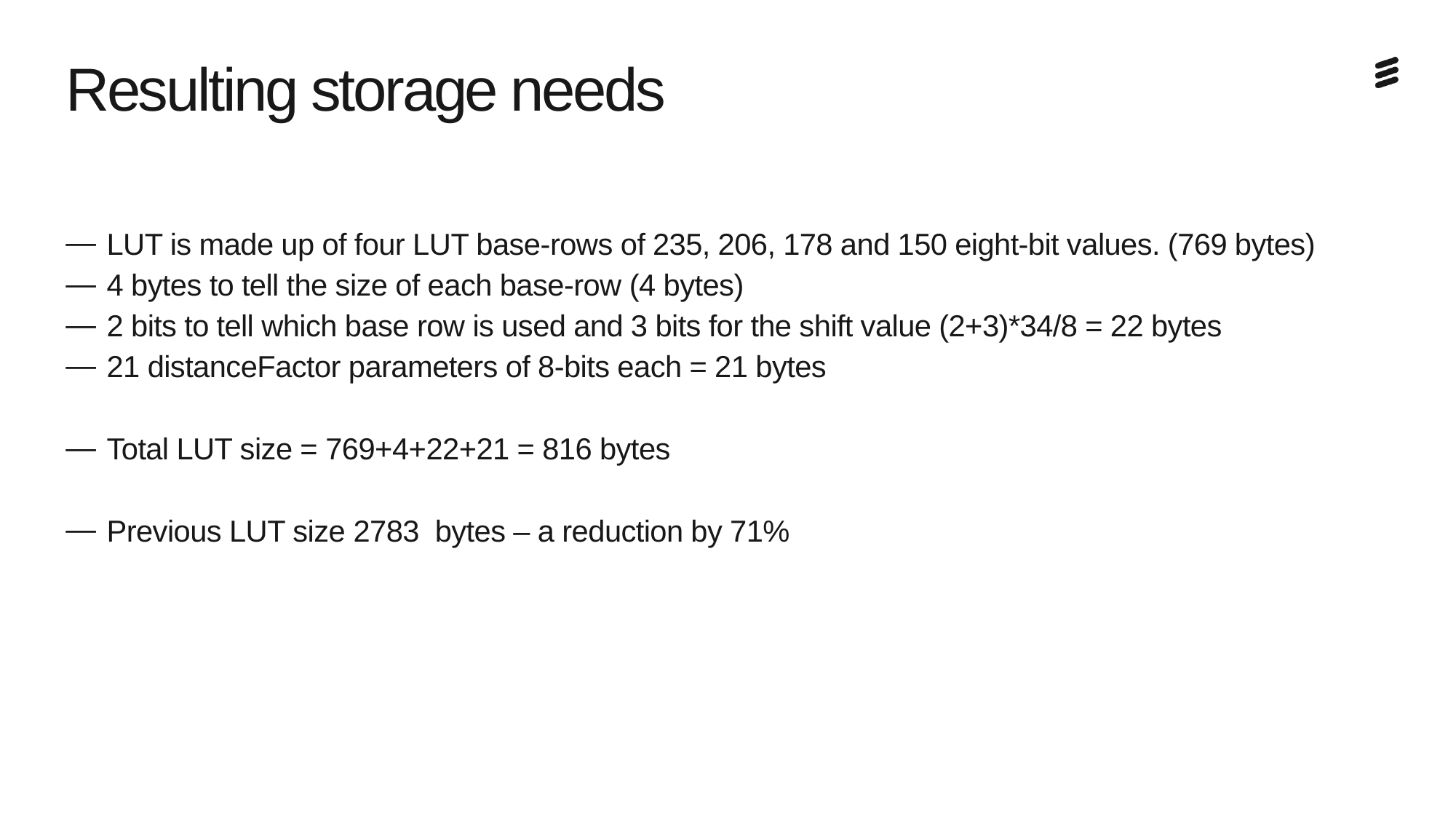

# Resulting storage needs
LUT is made up of four LUT base-rows of 235, 206, 178 and 150 eight-bit values. (769 bytes)
4 bytes to tell the size of each base-row (4 bytes)
2 bits to tell which base row is used and 3 bits for the shift value (2+3)*34/8 = 22 bytes
21 distanceFactor parameters of 8-bits each = 21 bytes

Total LUT size = 769+4+22+21 = 816 bytes

Previous LUT size 2783  bytes – a reduction by 71%